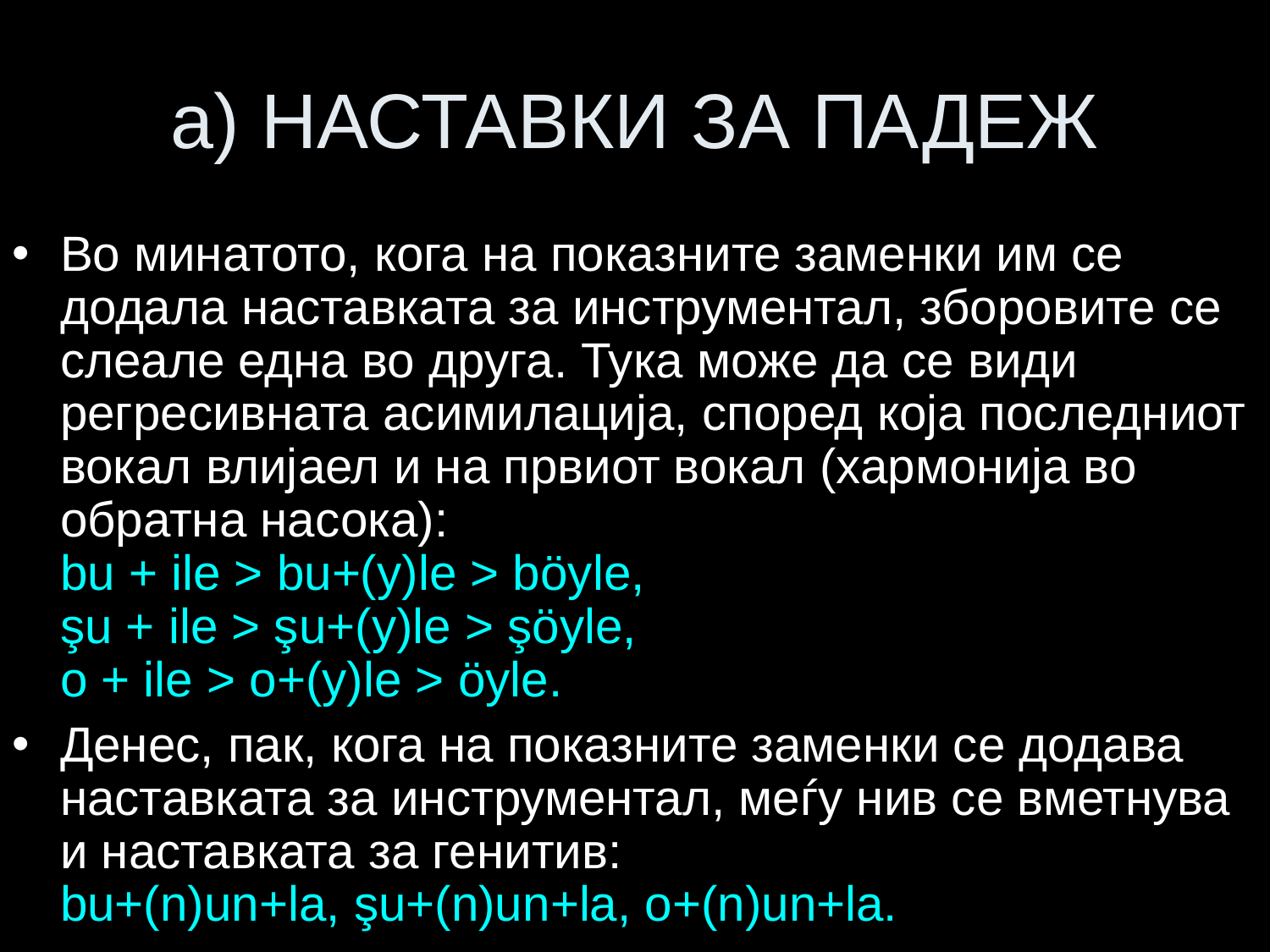

# a) НАСТАВКИ ЗА ПАДЕЖ
Во минатото, кога на показните заменки им се додала наставката за инструментал, зборовите се слеале една во друга. Тука може да се види регресивната асимилација, според која последниот вокал влијаел и на првиот вокал (хармонија во обратна насока):
bu + ile > bu+(y)le > böyle,
şu + ile > şu+(y)le > şöyle,
o + ile > o+(y)le > öyle.
Денес, пак, кога на показните заменки се додава наставката за инструментал, меѓу нив се вметнува и наставката за генитив:
bu+(n)un+la, şu+(n)un+la, o+(n)un+la.